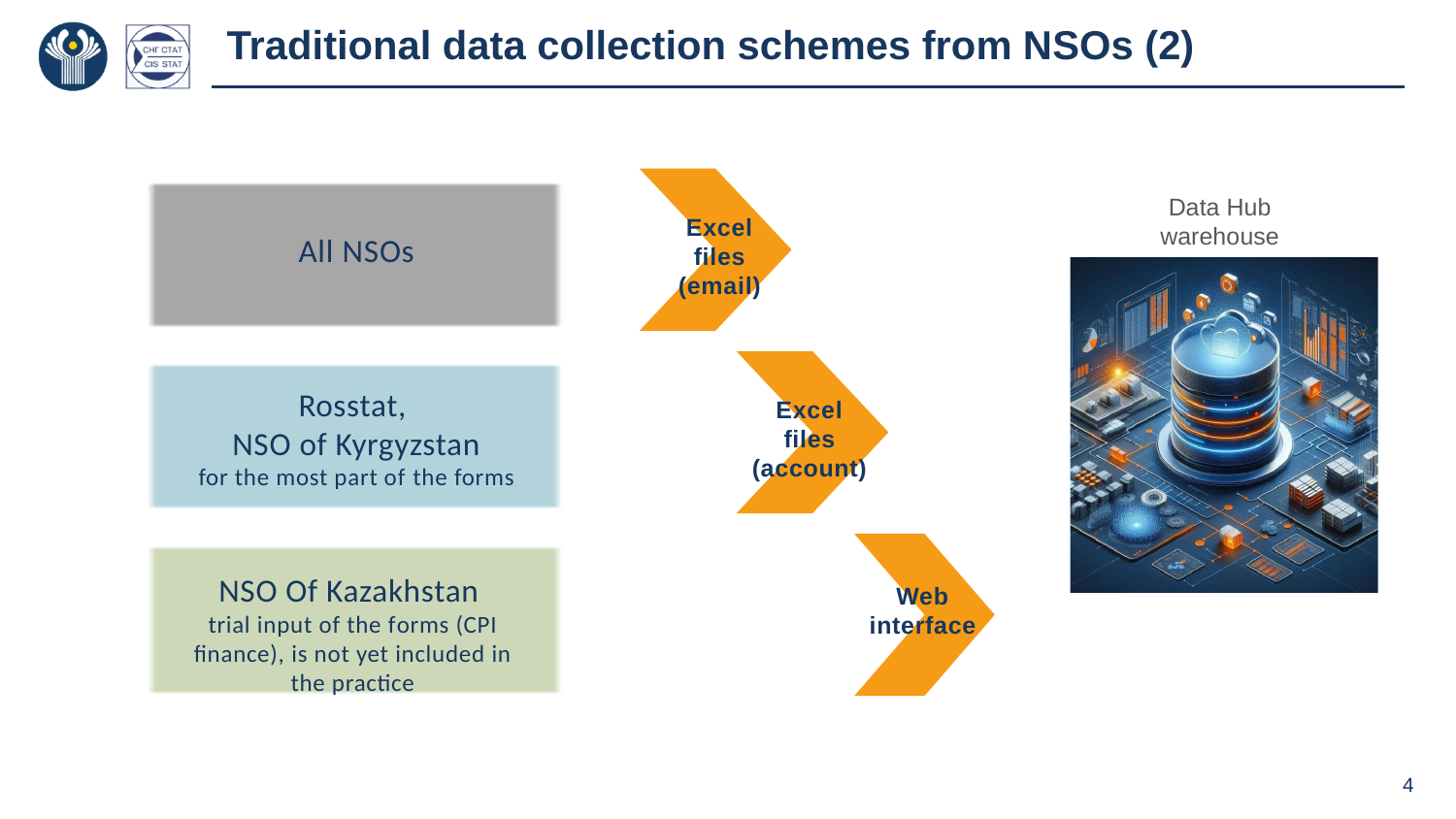

# Traditional data collection schemes from NSOs (2)

Excel files
(email)

All NSOs
Data Hub
warehouse

Excel files
(account)

Rosstat,
NSO of Kyrgyzstan
for the most part of the forms

Web interface

NSO Of Kazakhstan
trial input of the forms (CPI finance), is not yet included in the practice